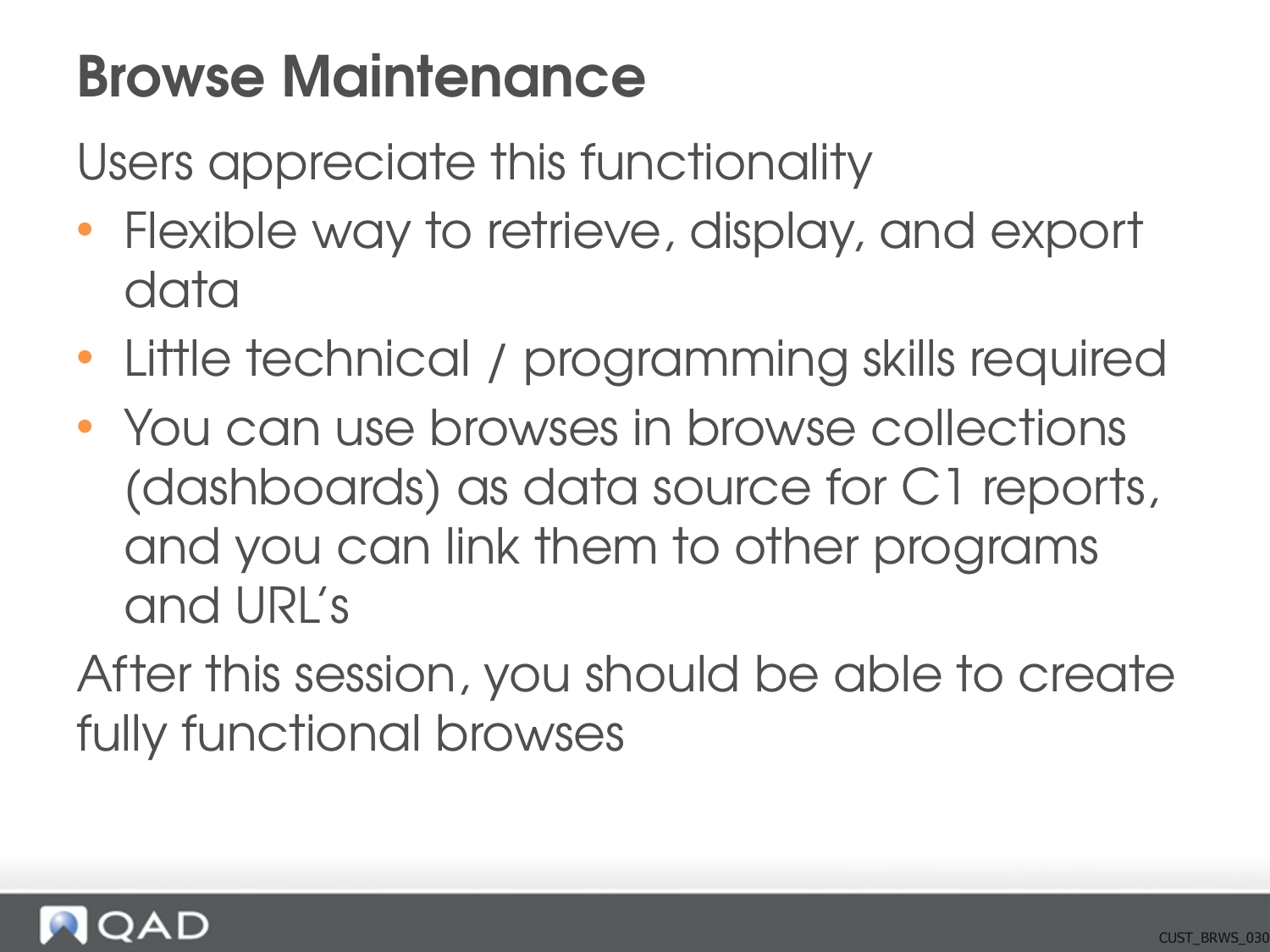

# Browse Maintenance
Users appreciate this functionality
Flexible way to retrieve, display, and export data
Little technical / programming skills required
You can use browses in browse collections (dashboards) as data source for C1 reports, and you can link them to other programs and URL’s
After this session, you should be able to create fully functional browses

CUST_BRWS_030